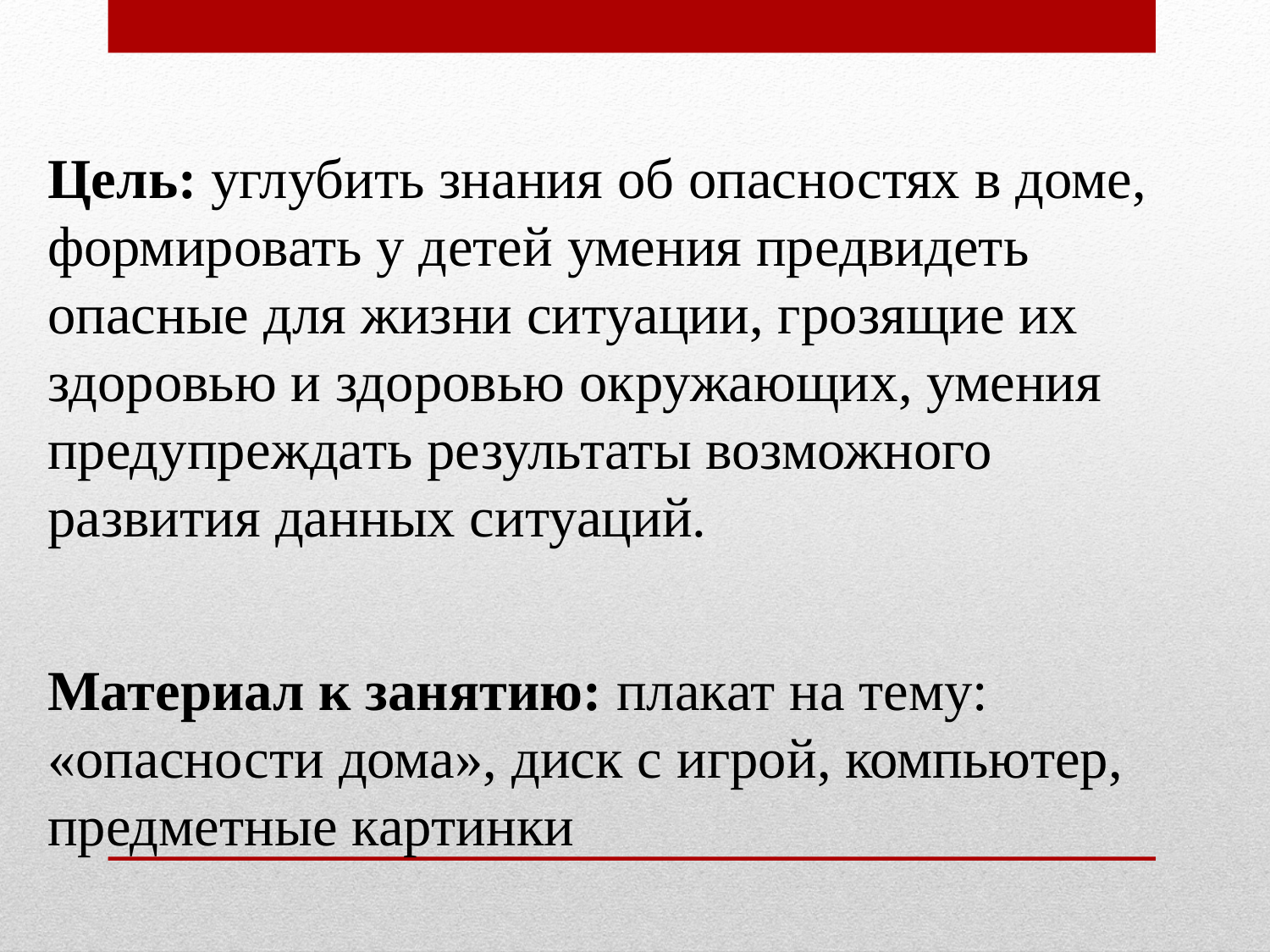

Цель: углубить знания об опасностях в доме, формировать у детей умения предвидеть опасные для жизни ситуации, грозящие их здоровью и здоровью окружающих, умения предупреждать результаты возможного развития данных ситуаций.

Материал к занятию: плакат на тему: «опасности дома», диск с игрой, компьютер, предметные картинки